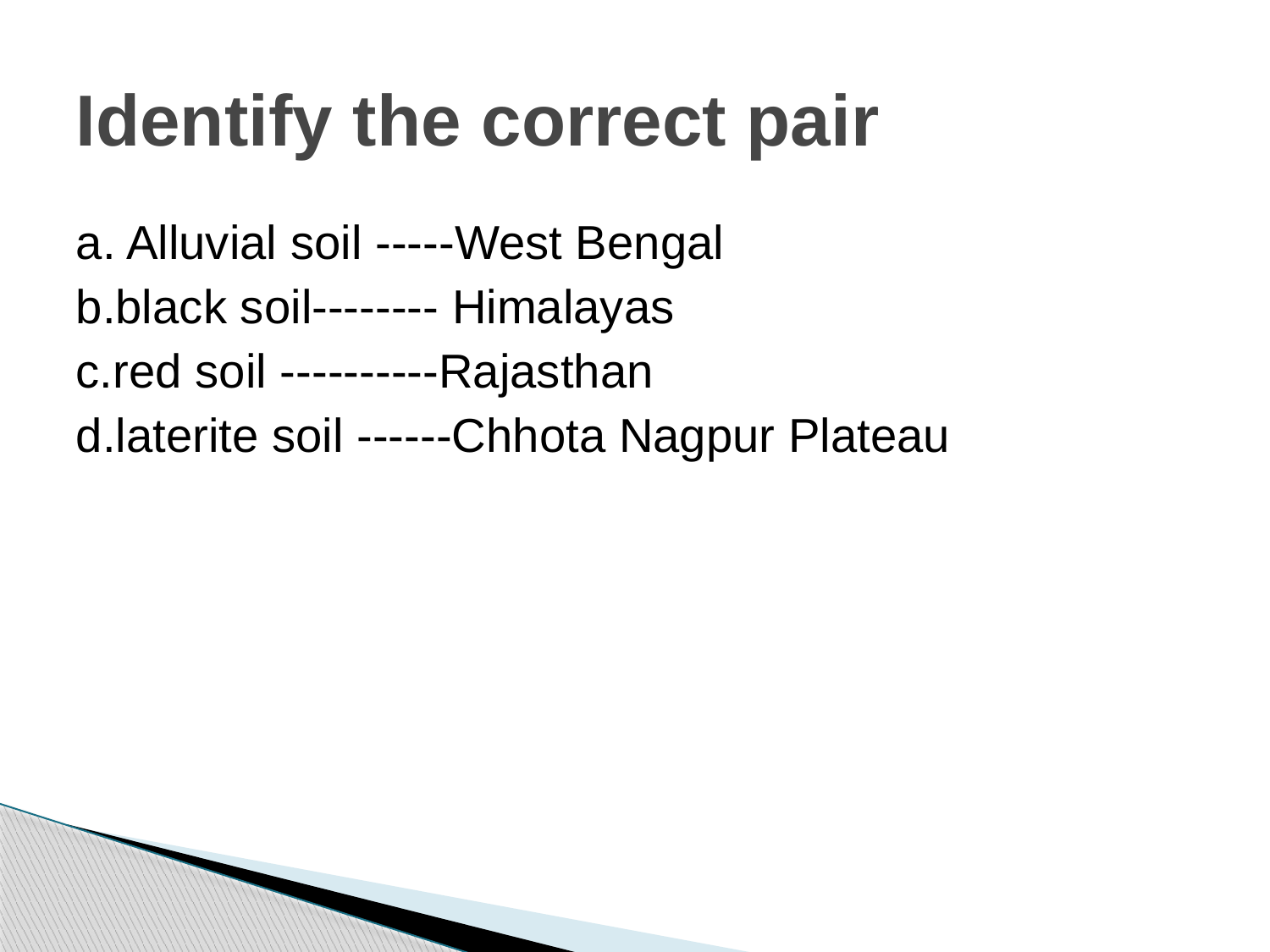

# Identify the correct pair
a. Alluvial soil -----West Bengal
b.black soil-------- Himalayas
c.red soil ----------Rajasthan
d.laterite soil ------Chhota Nagpur Plateau